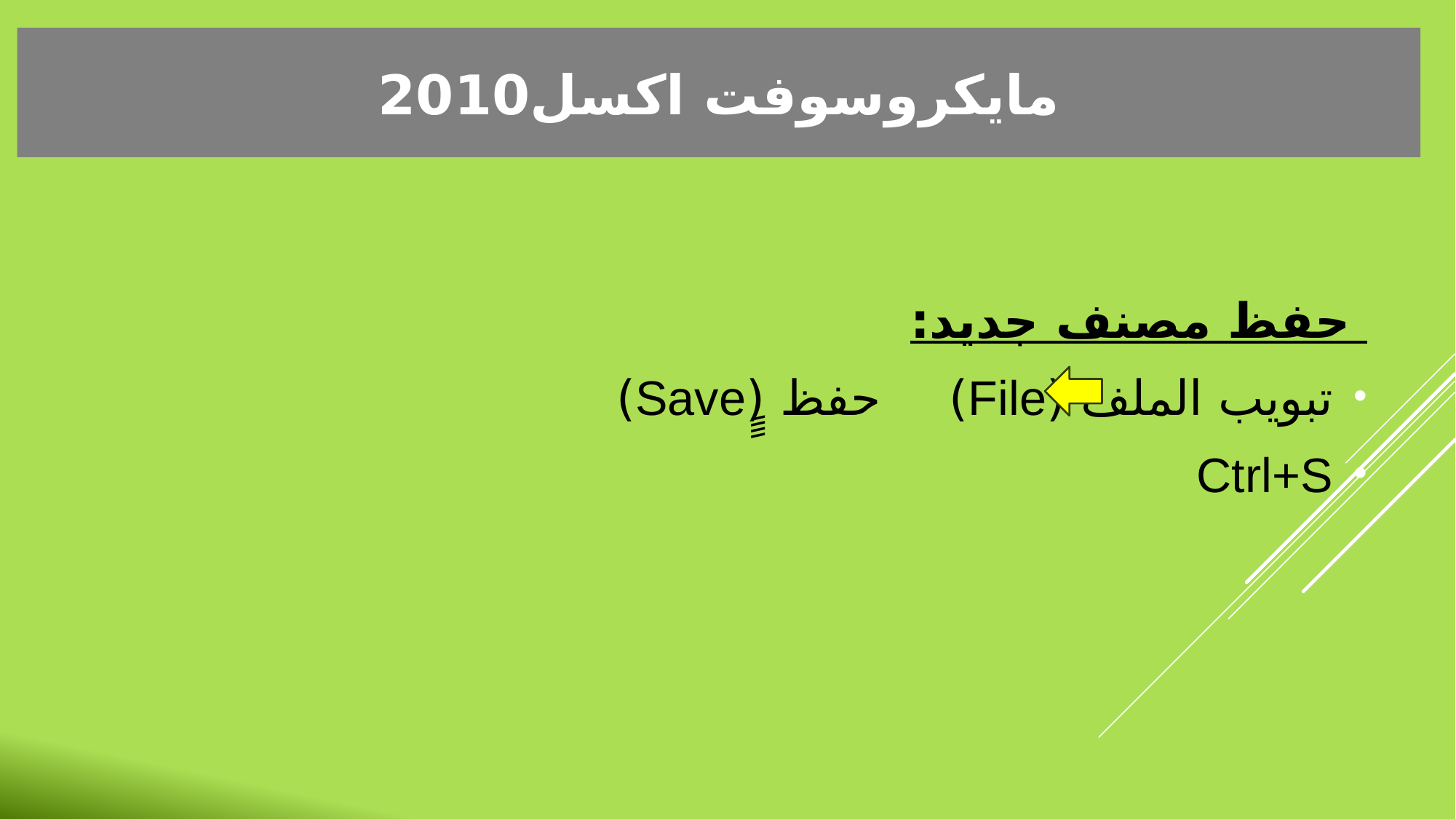

مايكروسوفت اكسل2010
 حفظ مصنف جديد:
تبويب الملف (File)		 حفظ (ٍٍSave)
Ctrl+S